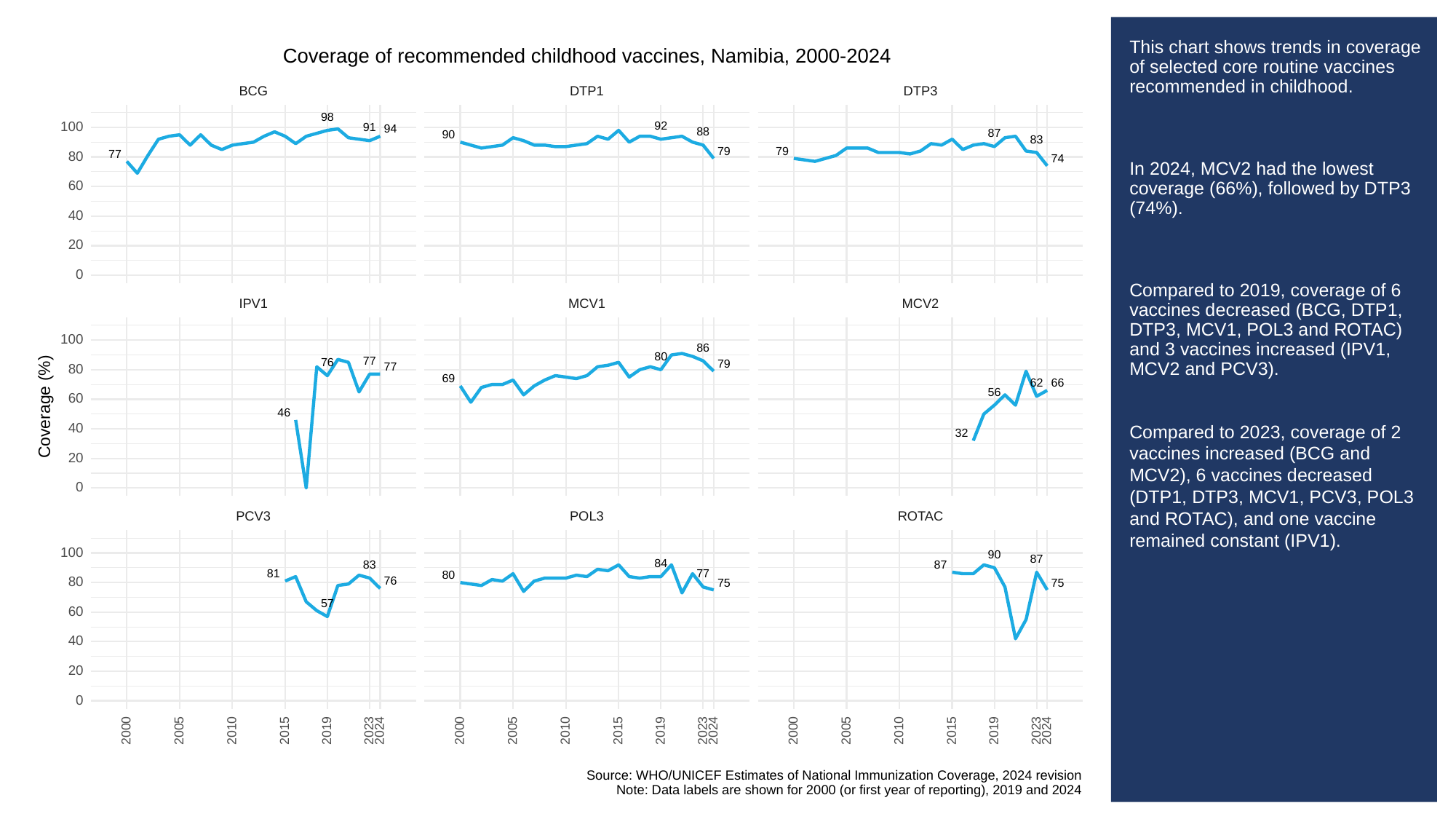

# This chart shows trends in coverage of selected core routine vaccines recommended in childhood.

In 2024, MCV2 had the lowest coverage (66%), followed by DTP3 (74%).

Compared to 2019, coverage of 6 vaccines decreased (BCG, DTP1, DTP3, MCV1, POL3 and ROTAC) and 3 vaccines increased (IPV1, MCV2 and PCV3).

Compared to 2023, coverage of 2 vaccines increased (BCG and MCV2), 6 vaccines decreased (DTP1, DTP3, MCV1, PCV3, POL3 and ROTAC), and one vaccine remained constant (IPV1).

Coverage of recommended childhood vaccines, Namibia, 2000-2024
BCG
DTP3
DTP1

98
100
92
91
94

88

87

90
83

79
79
77
80
74

60

40

20

0

MCV1
MCV2
IPV1

100

86
80

77
76

79
77
80

69
66
62

56
60
Coverage (%)

46

40

32

20

0

POL3
PCV3
ROTAC

100
90

87
84
87
83

81
77
80

76
80
75
75

57
60

40

20

0

2023
2023
2023
2000
2005
2010
2015
2019
2024
2000
2005
2010
2015
2019
2024
2000
2005
2010
2015
2019
2024
Source: WHO/UNICEF Estimates of National Immunization Coverage, 2024 revision
Note: Data labels are shown for 2000 (or first year of reporting), 2019 and 2024